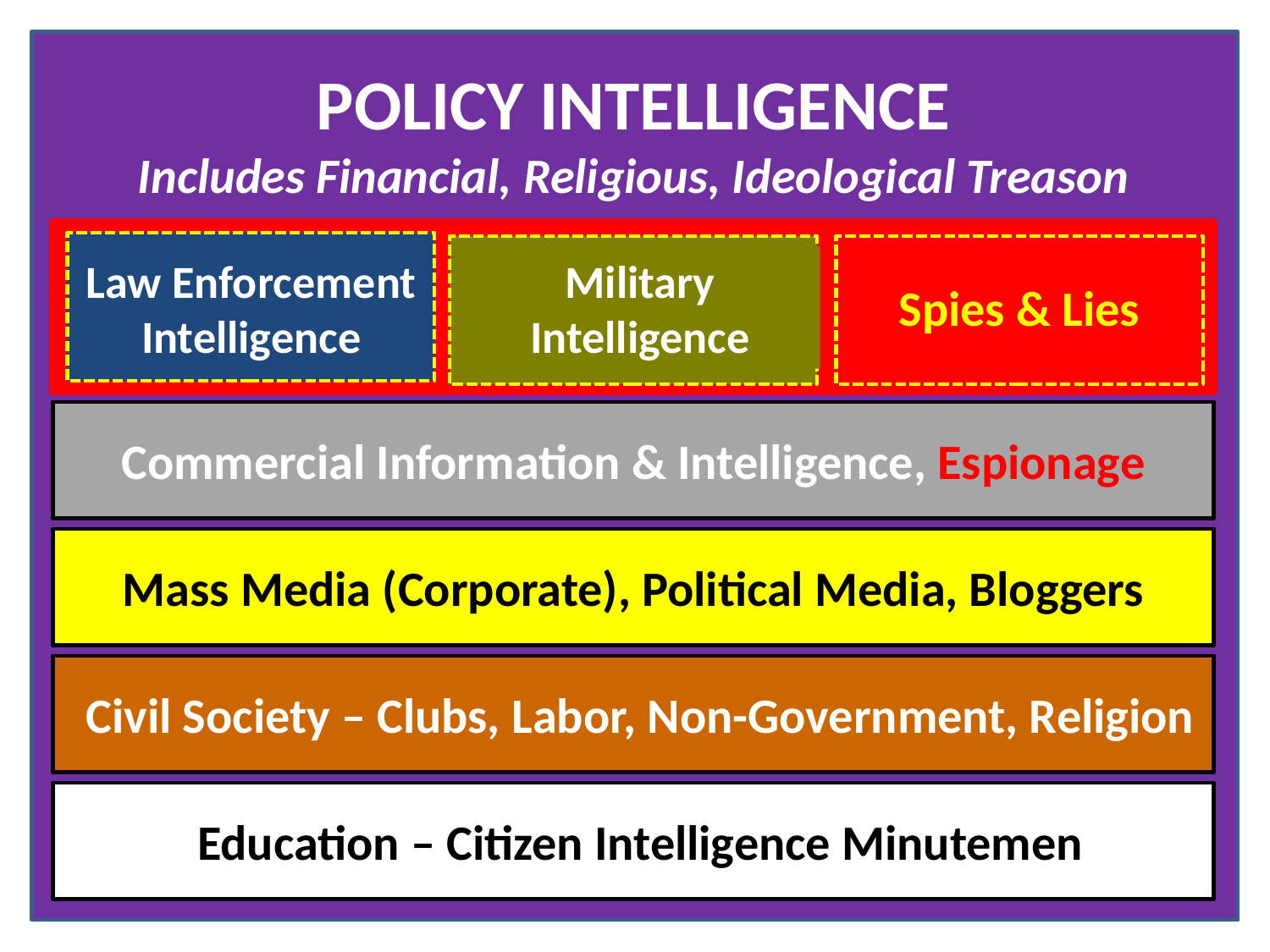

POLICY INTELLIGENCE
Includes Financial, Religious, Ideological Treason

Law Enforcement Intelligence
Military Intelligence
Spies & Lies

Commercial Information & Intelligence, Espionage

Mass Media (Corporate), Political Media, Bloggers

Civil Society – Clubs, Labor, Non-Government, Religion

Education – Citizen Intelligence Minutemen